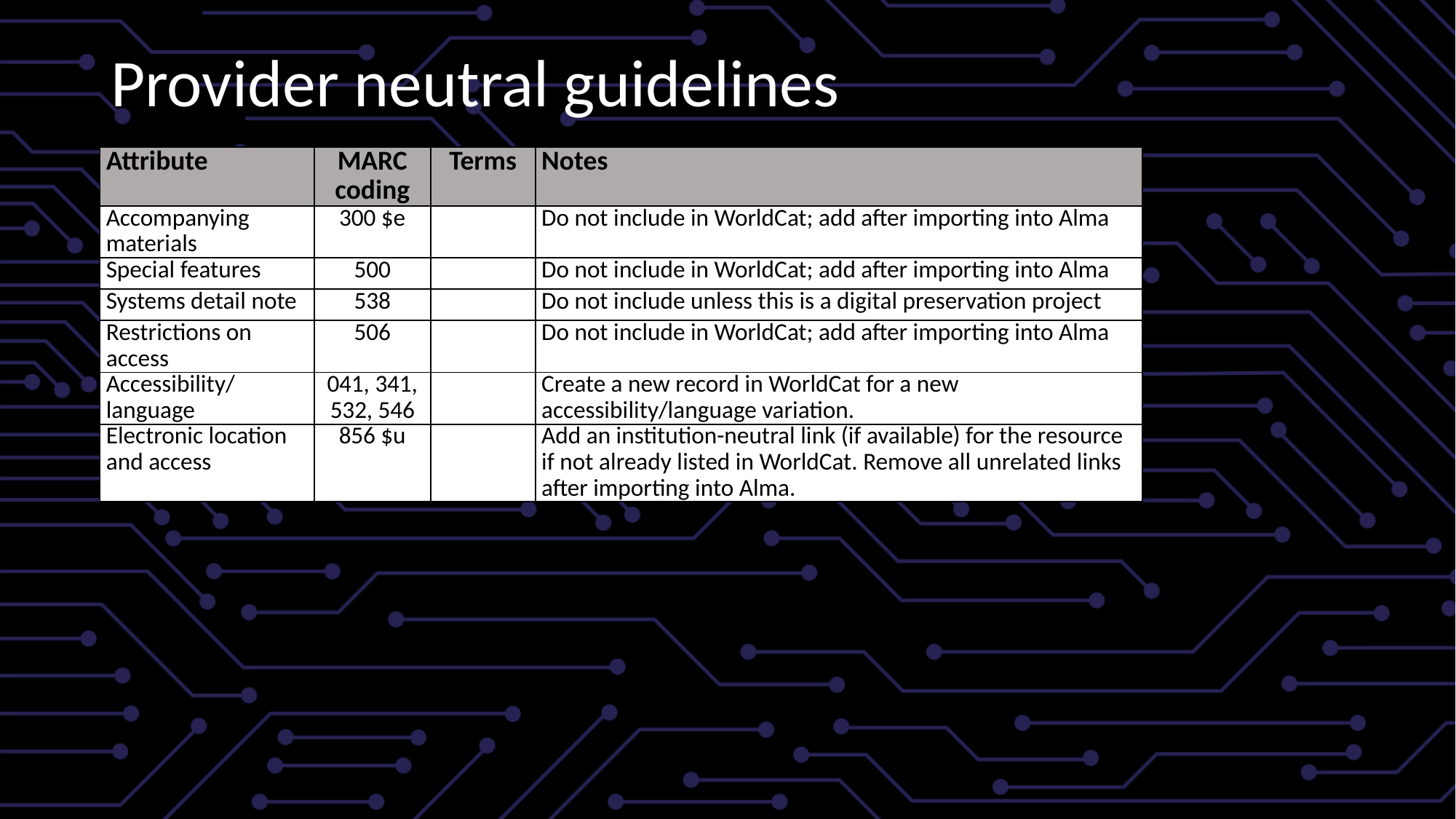

Provider neutral guidelines
| Attribute | MARC coding | Terms | Notes |
| --- | --- | --- | --- |
| Accompanying materials | 300 $e |  | Do not include in WorldCat; add after importing into Alma |
| Special features | 500 |  | Do not include in WorldCat; add after importing into Alma |
| Systems detail note | 538 |  | Do not include unless this is a digital preservation project |
| Restrictions on access | 506 |  | Do not include in WorldCat; add after importing into Alma |
| Accessibility/language | 041, 341, 532, 546 |  | Create a new record in WorldCat for a new accessibility/language variation. |
| Electronic location and access | 856 $u |  | Add an institution-neutral link (if available) for the resource if not already listed in WorldCat. Remove all unrelated links after importing into Alma. |